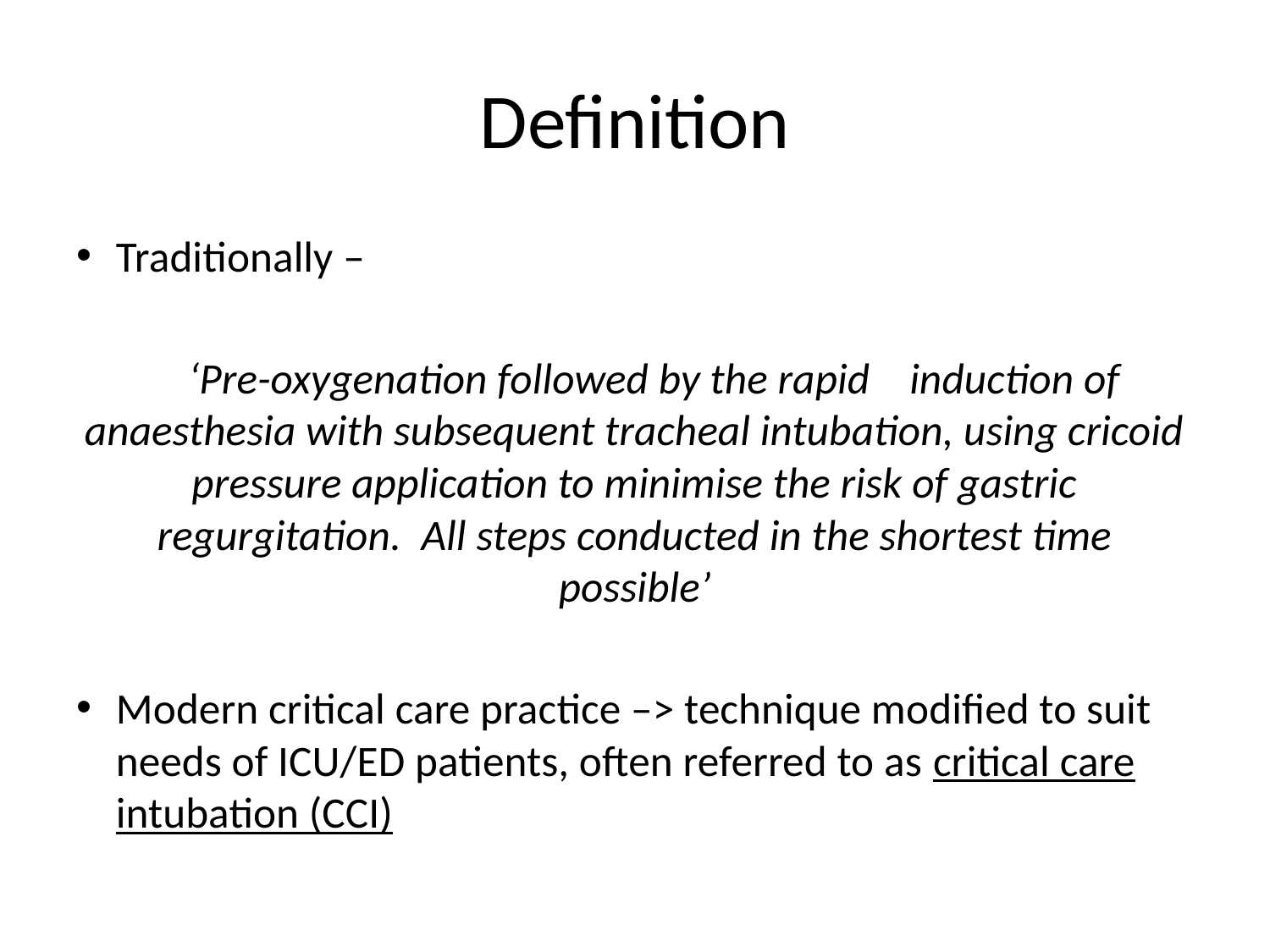

# Definition
Traditionally –

    ‘Pre-oxygenation followed by the rapid    induction of anaesthesia with subsequent tracheal intubation, using cricoid pressure application to minimise the risk of gastric regurgitation.  All steps conducted in the shortest time possible’

Modern critical care practice –> technique modified to suit needs of ICU/ED patients, often referred to as critical care intubation (CCI)